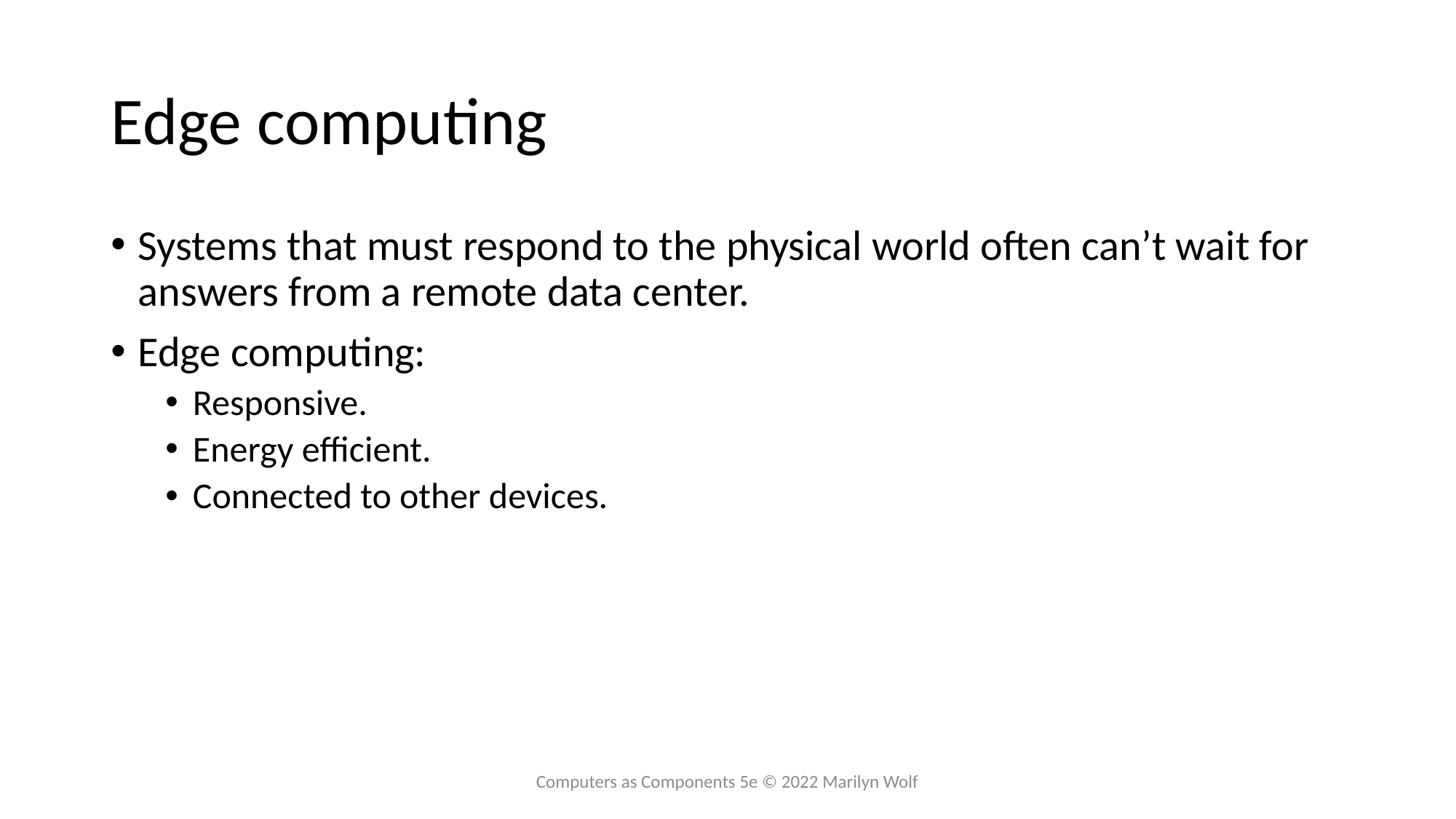

# Edge computing
Systems that must respond to the physical world often can’t wait for answers from a remote data center.
Edge computing:
Responsive.
Energy efficient.
Connected to other devices.
Computers as Components 5e © 2022 Marilyn Wolf